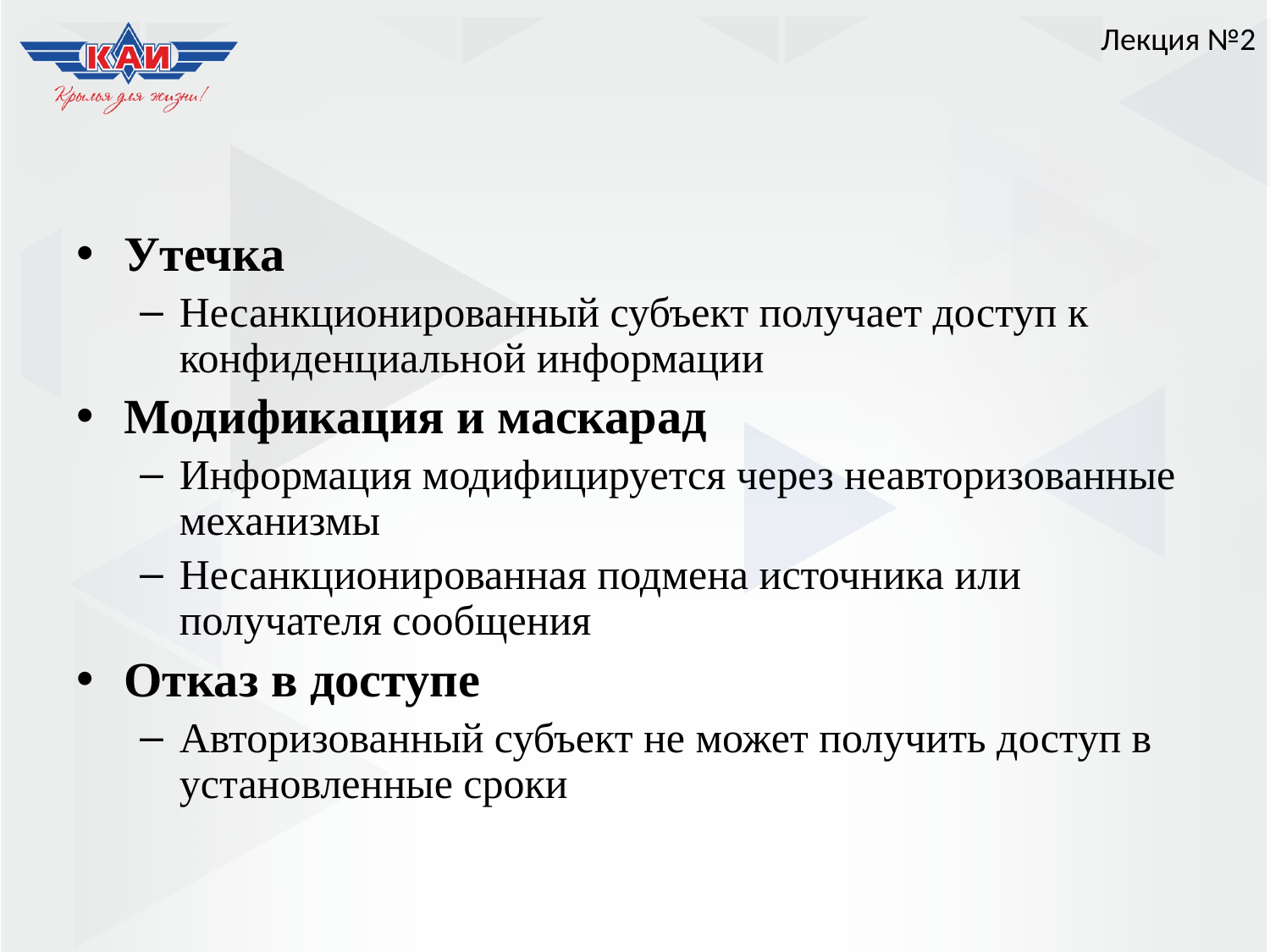

Лекция №2
#
Утечка
Несанкционированный субъект получает доступ к конфиденциальной информации
Модификация и маскарад
Информация модифицируется через неавторизованные механизмы
Несанкционированная подмена источника или получателя сообщения
Отказ в доступе
Авторизованный субъект не может получить доступ в установленные сроки